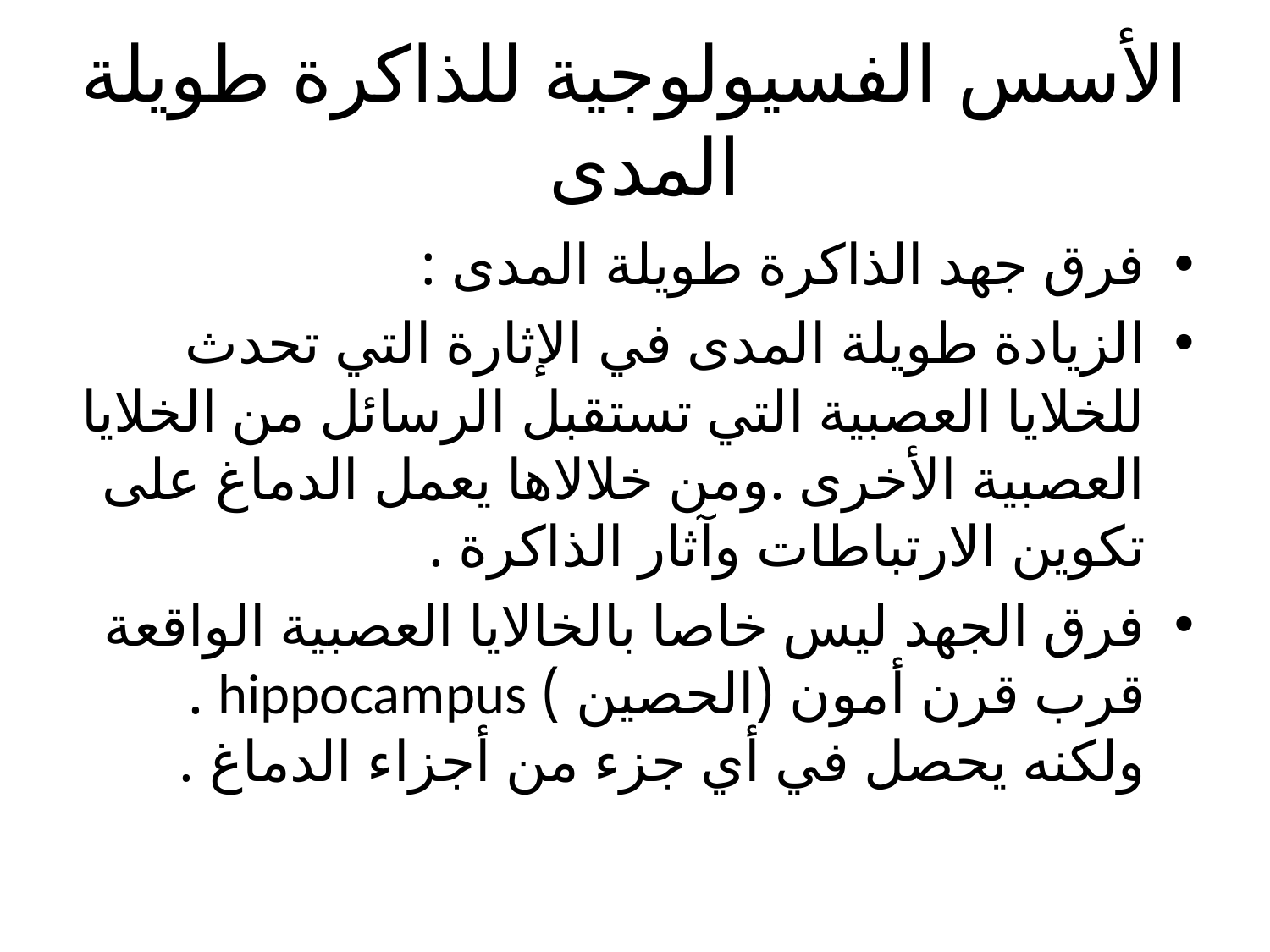

# الأسس الفسيولوجية للذاكرة طويلة المدى
فرق جهد الذاكرة طويلة المدى :
الزيادة طويلة المدى في الإثارة التي تحدث للخلايا العصبية التي تستقبل الرسائل من الخلايا العصبية الأخرى .ومن خلالاها يعمل الدماغ على تكوين الارتباطات وآثار الذاكرة .
فرق الجهد ليس خاصا بالخالايا العصبية الواقعة قرب قرن أمون (الحصين ) hippocampus . ولكنه يحصل في أي جزء من أجزاء الدماغ .